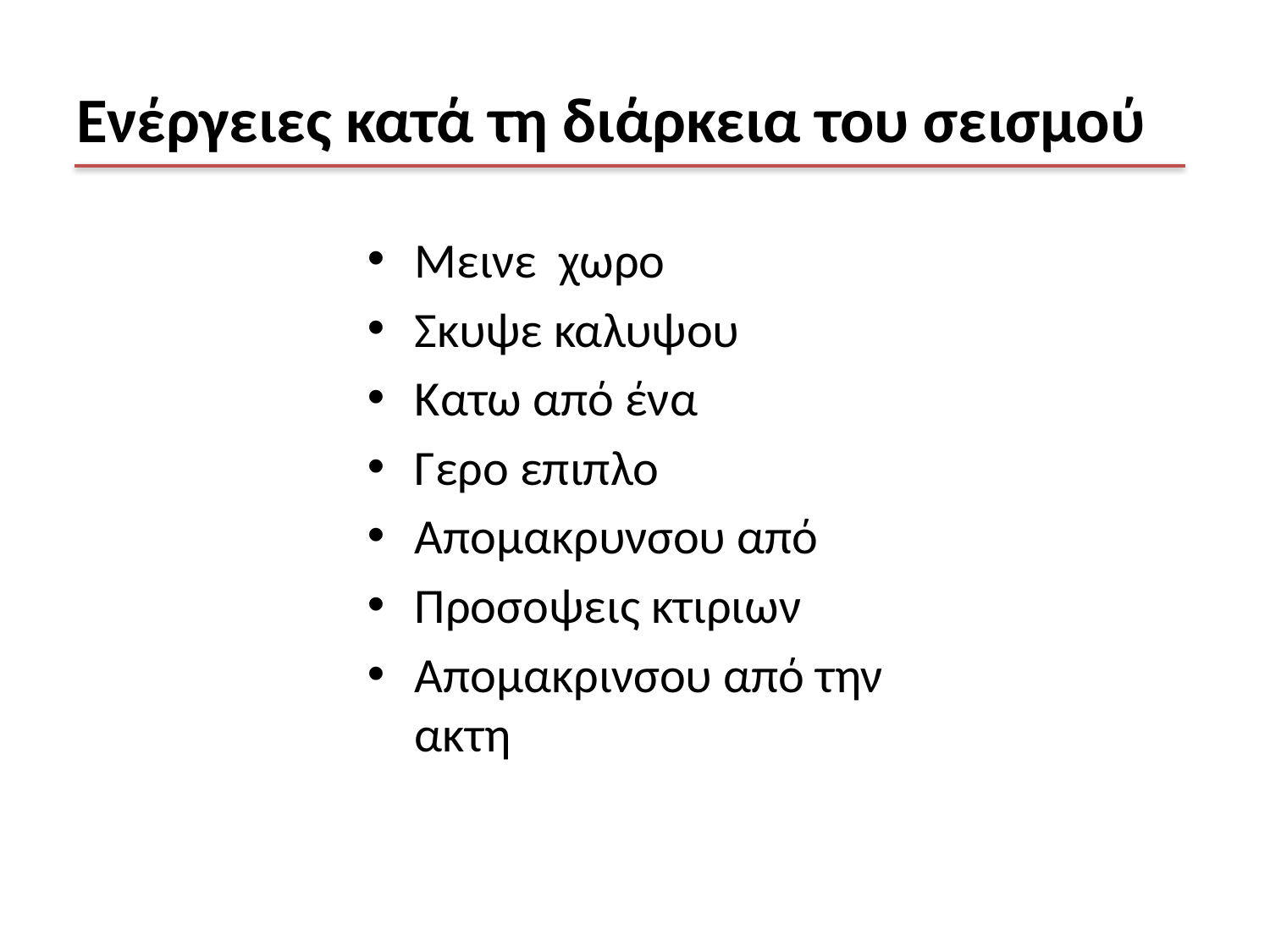

# Ενέργειες κατά τη διάρκεια του σεισμού
Μεινε  χωρο
Σκυψε καλυψου
Κατω από ένα
Γερο επιπλο
Απομακρυνσου από
Προσοψεις κτιριων
Απομακρινσου από την ακτη